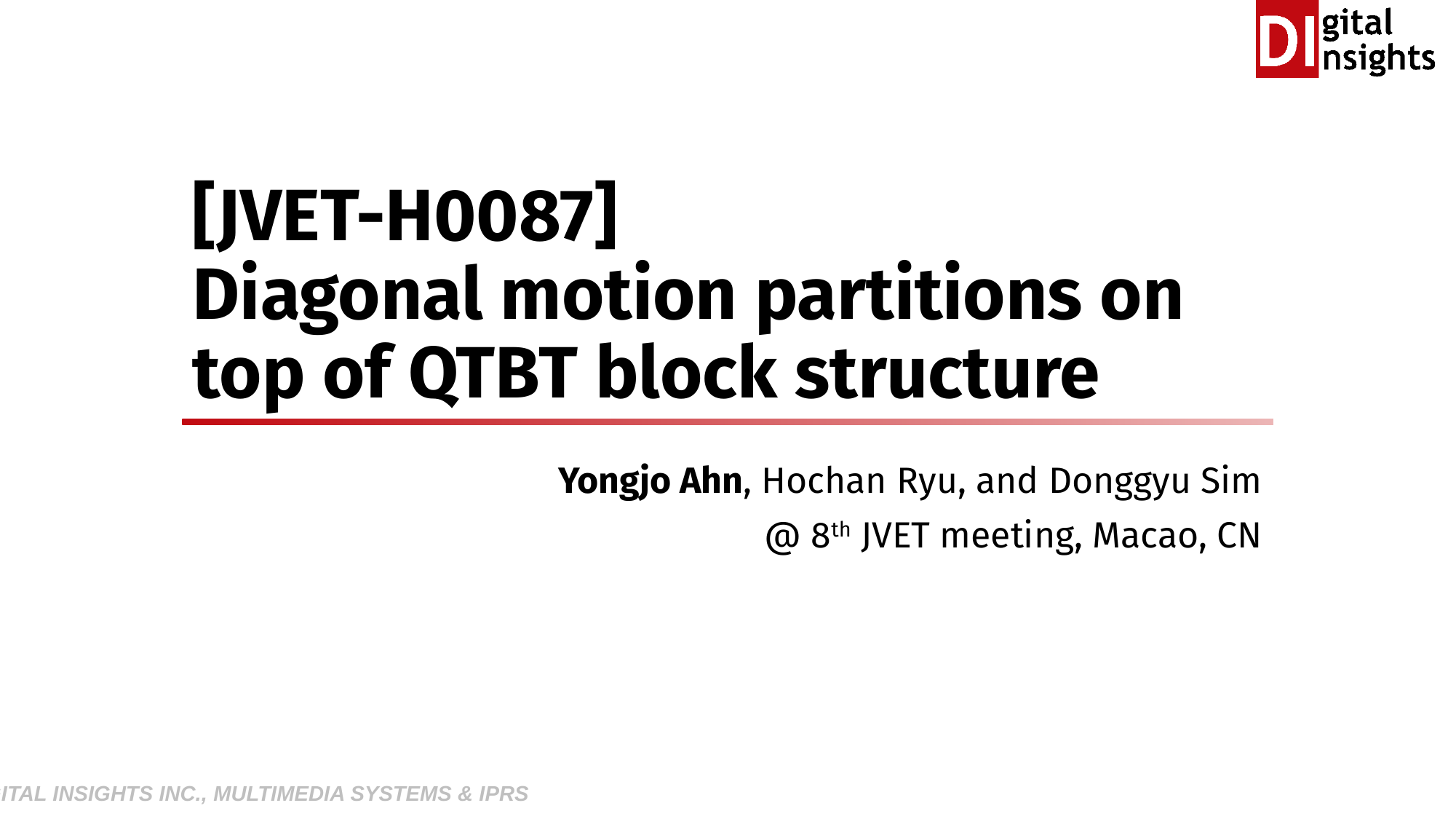

# [JVET-H0087] Diagonal motion partitions on top of QTBT block structure
Yongjo Ahn, Hochan Ryu, and Donggyu Sim
@ 8th JVET meeting, Macao, CN